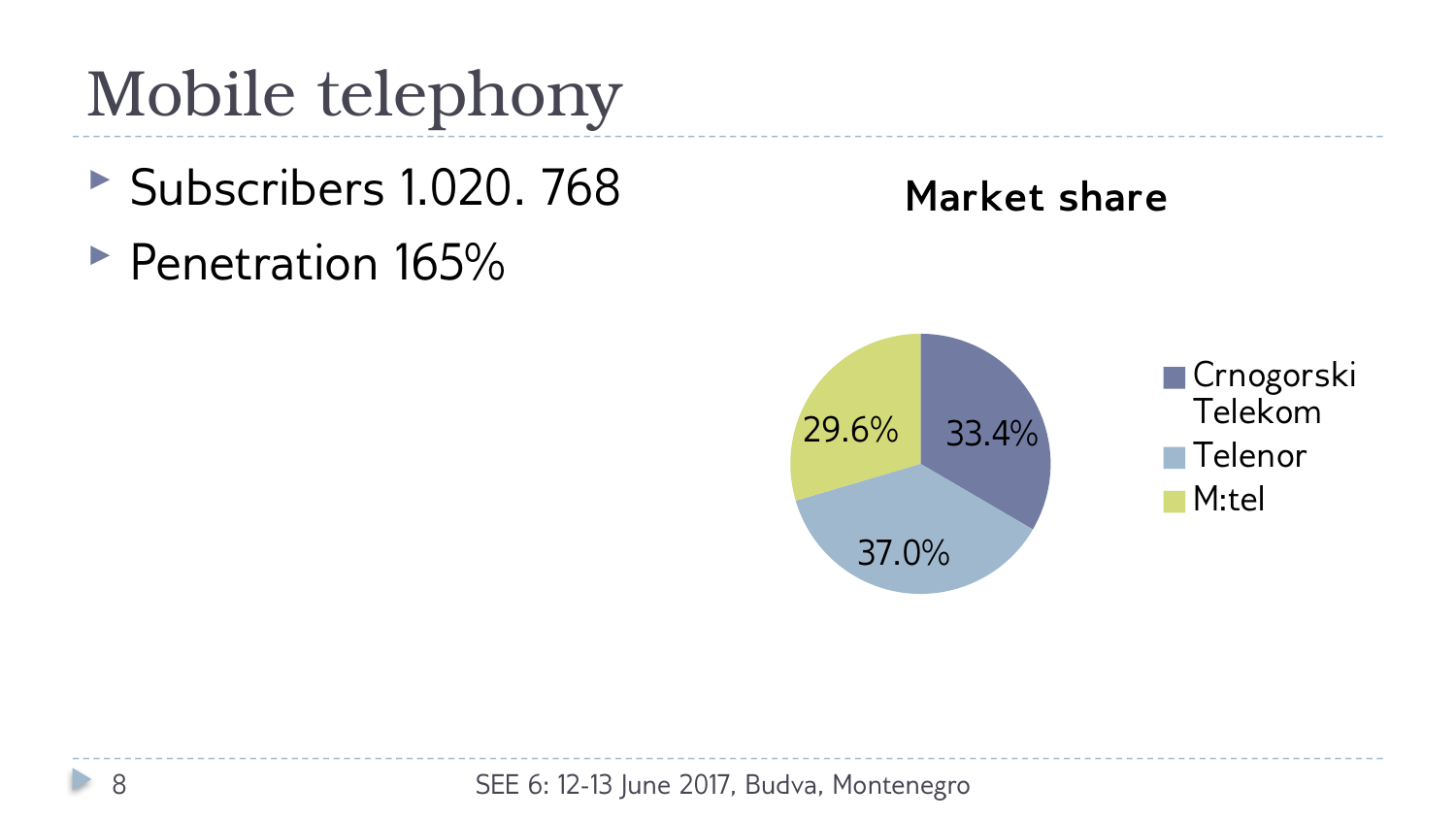

# Mobile telephony

### Chart:

| Category | Market share |
|---|---|
| Crnogorski Telekom | 0.3342000000000005 |
| Telenor | 0.3700000000000004 |
| M:tel | 0.29580000000000056 |
Subscribers 1.020. 768
Penetration 165%
8
SEE 6: 12-13 June 2017, Budva, Montenegro